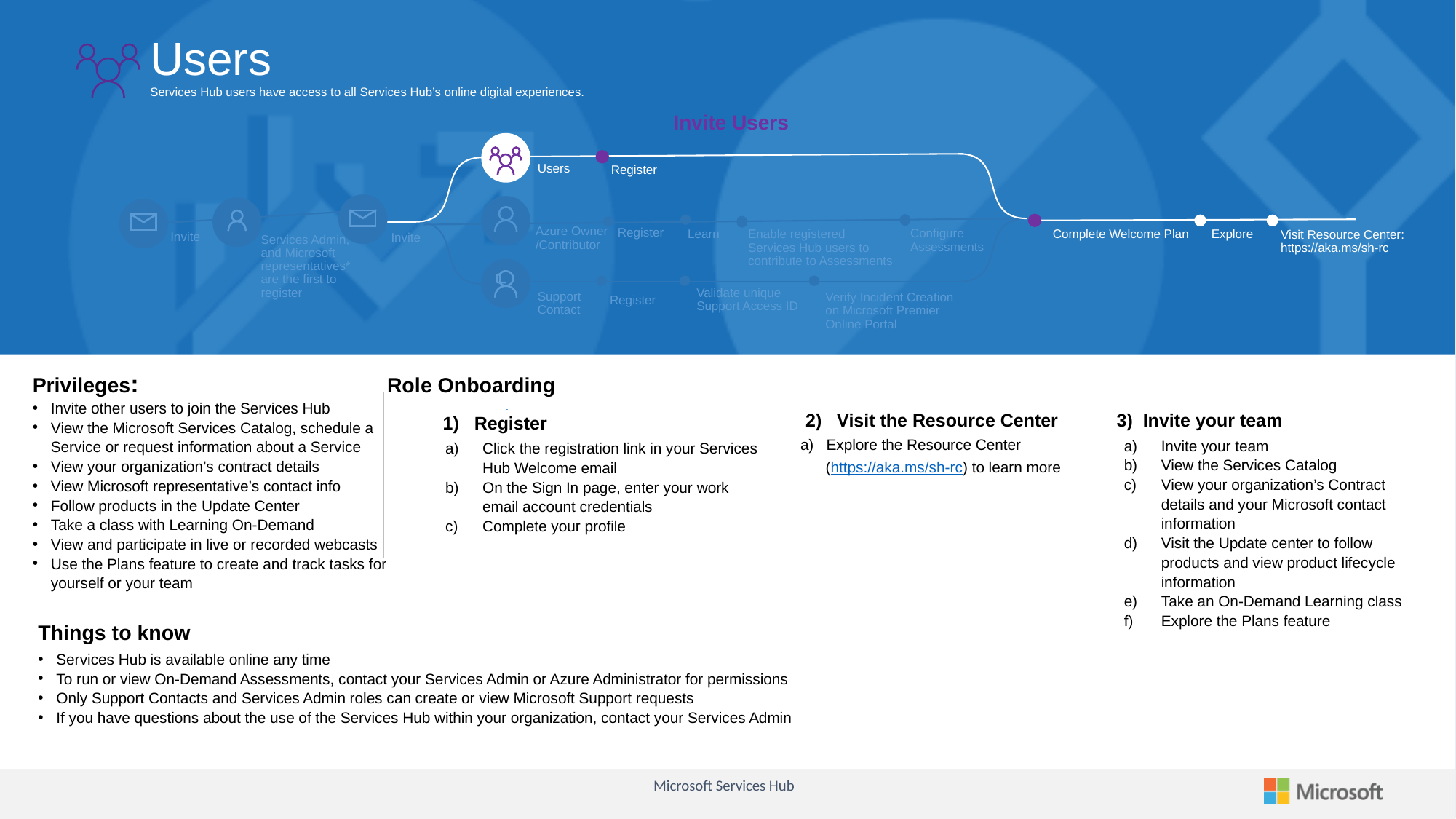

Users
Services Hub users have access to all Services Hub’s online digital experiences.

Invite Users

Users
Register

Register
Explore

Azure Owner /Contributor
Invite
Configure  Assessments
Invite

Visit Resource Center: https://aka.ms/sh-rc

Complete Welcome Plan

Learn
Enable registered Services Hub users to contribute to Assessments
Services Admin, and Microsoft representatives* are the first to register

Validate unique
Support Access ID
Register

Support Contact
Verify Incident Creation
on Microsoft Premier
Online Portal
Privileges:
Invite other users to join the Services Hub
View the Microsoft Services Catalog, schedule a Service or request information about a Service
View your organization’s contract details
View Microsoft representative’s contact info
Follow products in the Update Center
Take a class with Learning On-Demand
View and participate in live or recorded webcasts
Use the Plans feature to create and track tasks for yourself or your team
Role Onboarding
3)  Invite your team
Invite your team
View the Services Catalog
View your organization’s Contract details and your Microsoft contact information
Visit the Update center to follow products and view product lifecycle information
Take an On-Demand Learning class
Explore the Plans feature
 2)   Visit the Resource Center
a)   Explore the Resource Center
      (https://aka.ms/sh-rc) to learn more

 1)   Register
Click the registration link in your Services
Hub Welcome email
On the Sign In page, enter your work email account credentials
Complete your profile
Things to know
Services Hub is available online any time
To run or view On-Demand Assessments, contact your Services Admin or Azure Administrator for permissions
Only Support Contacts and Services Admin roles can create or view Microsoft Support requests
If you have questions about the use of the Services Hub within your organization, contact your Services Admin